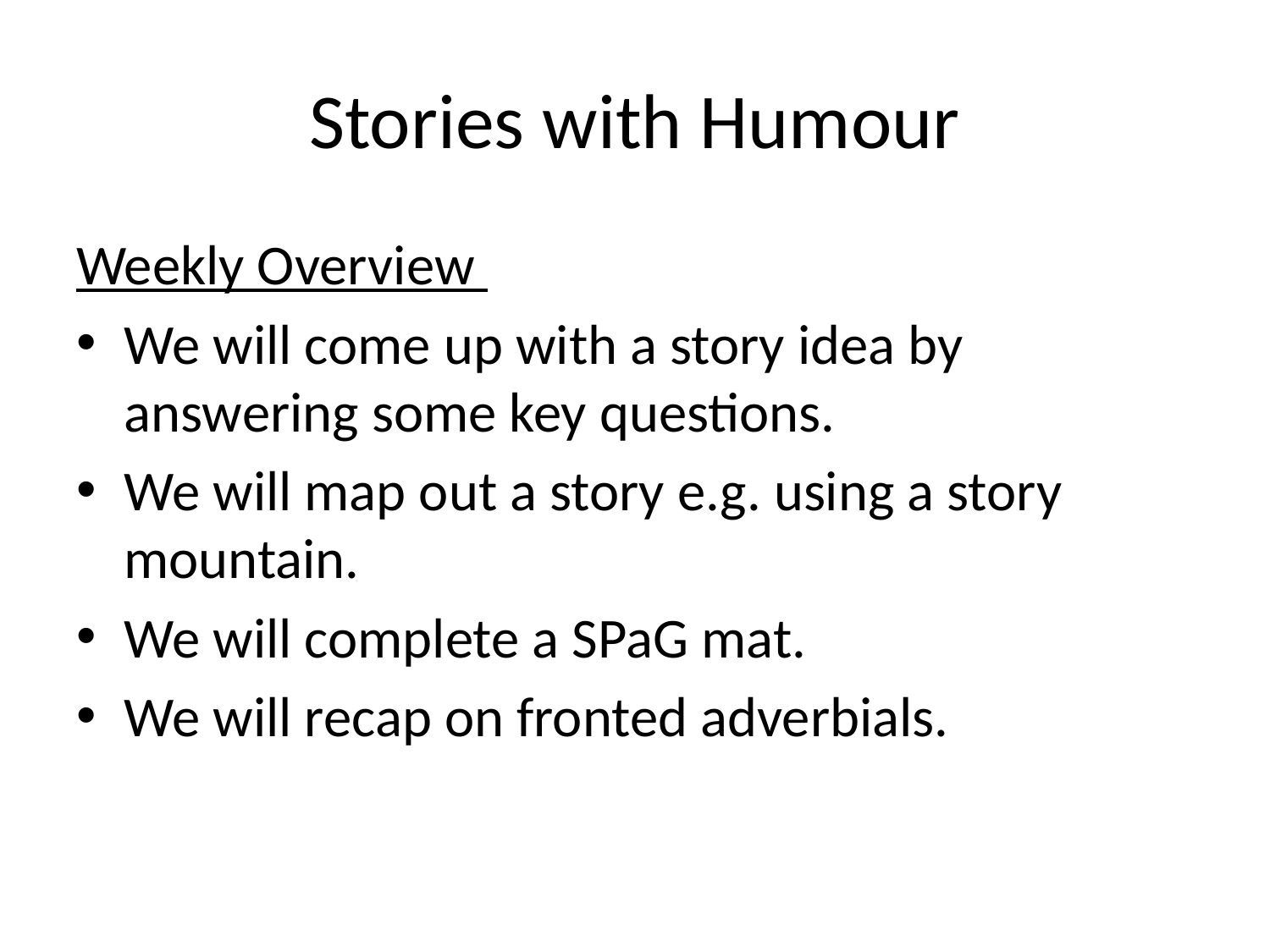

# Stories with Humour
Weekly Overview
We will come up with a story idea by answering some key questions.
We will map out a story e.g. using a story mountain.
We will complete a SPaG mat.
We will recap on fronted adverbials.